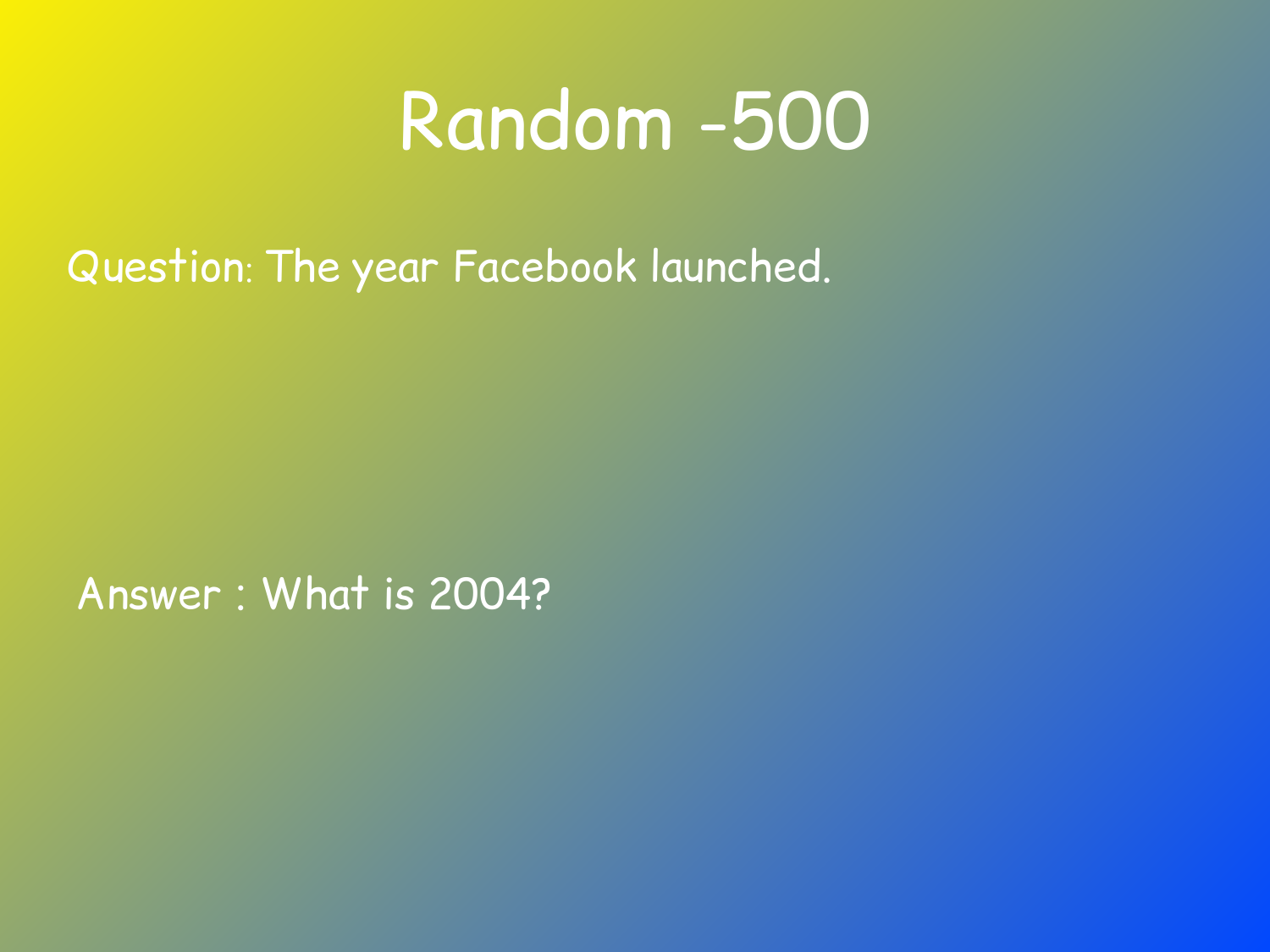

# Random -500
Question: The year Facebook launched.

Answer : What is 2004?